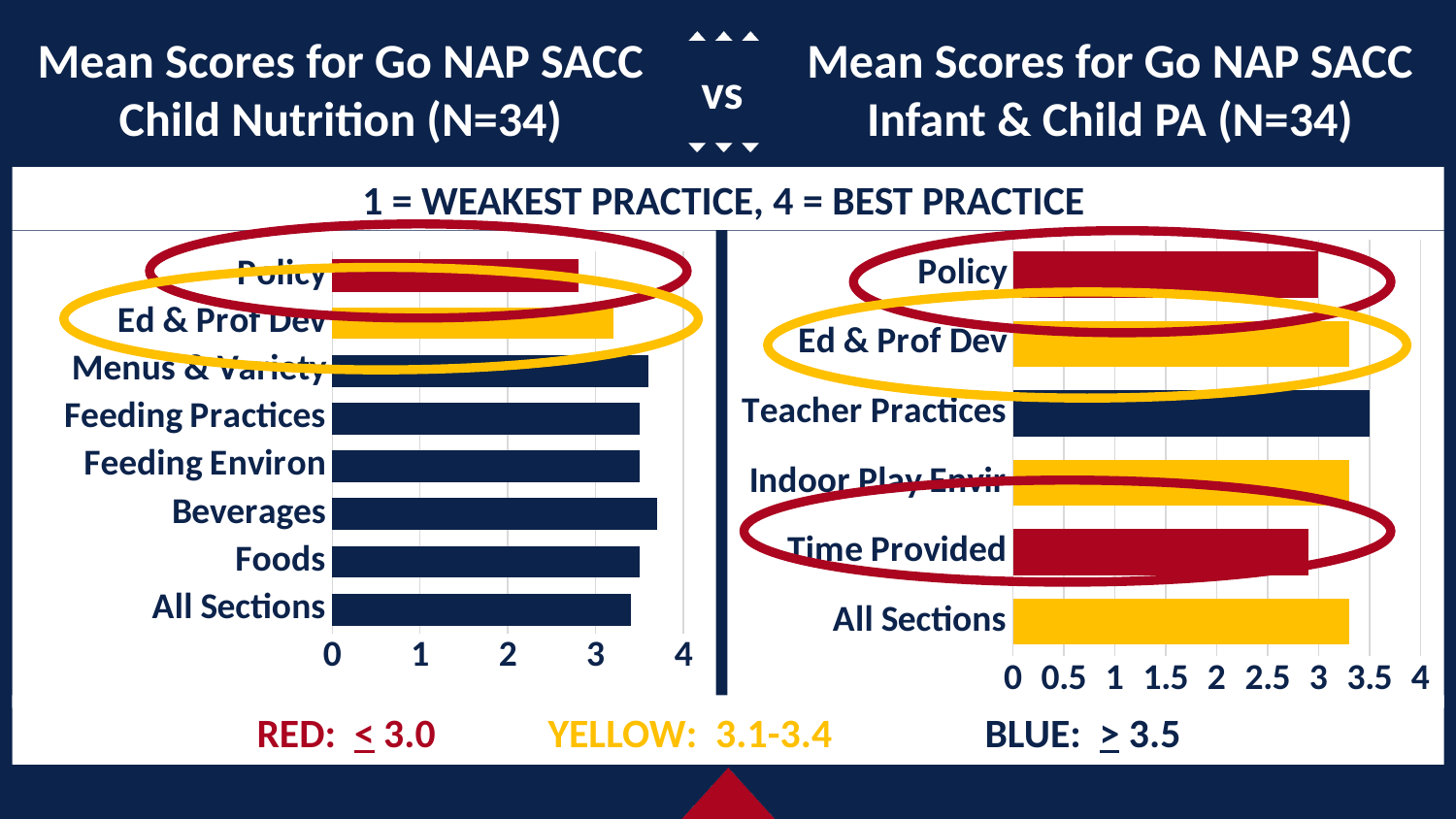

# Mean Scores for Go NAP SACC Child Nutrition (N=34)
Mean Scores for Go NAP SACC Infant & Child PA (N=34)

vs
1 = weakest practice, 4 = best practice

### Chart

| Category | Score |
|---|---|
| All Sections | 3.4 |
| Foods | 3.5 |
| Beverages | 3.7 |
| Feeding Environ | 3.5 |
| Feeding Practices | 3.5 |
| Menus & Variety | 3.6 |
| Ed & Prof Dev | 3.2 |
| Policy | 2.8 |

### Chart

| Category | Score |
|---|---|
| All Sections | 3.3 |
| Time Provided | 2.9 |
| Indoor Play Envir | 3.3 |
| Teacher Practices | 3.5 |
| Ed & Prof Dev | 3.3 |
| Policy | 3.0 |
RED:  < 3.0	YELLOW:  3.1-3.4		BLUE:  > 3.5